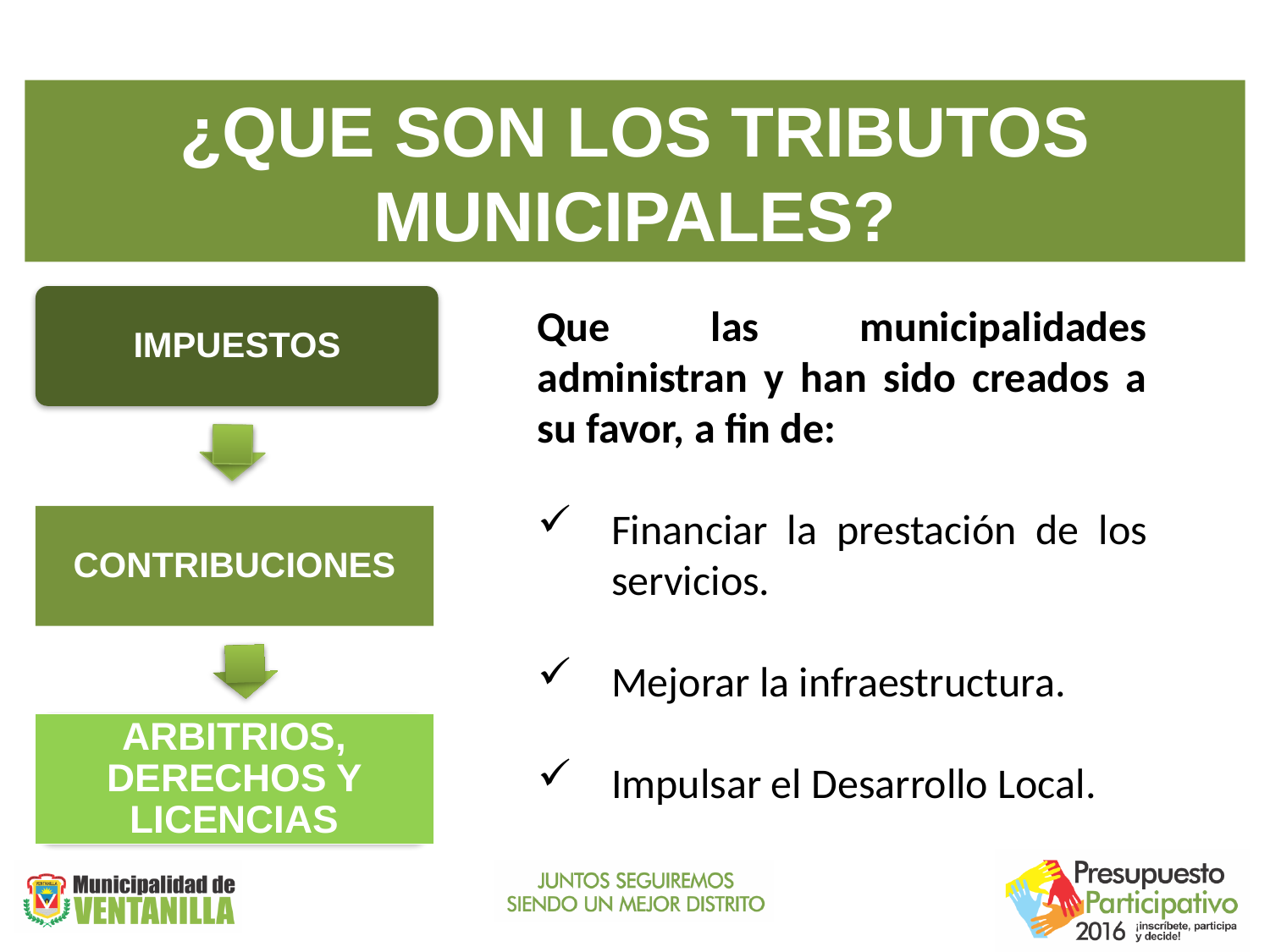

¿QUE SON LOS TRIBUTOS MUNICIPALES?

IMPUESTOS
Que las municipalidades administran y han sido creados a su favor, a fin de:

Financiar la prestación de los servicios.

Mejorar la infraestructura.

Impulsar el Desarrollo Local.

CONTRIBUCIONES

ARBITRIOS, DERECHOS Y LICENCIAS